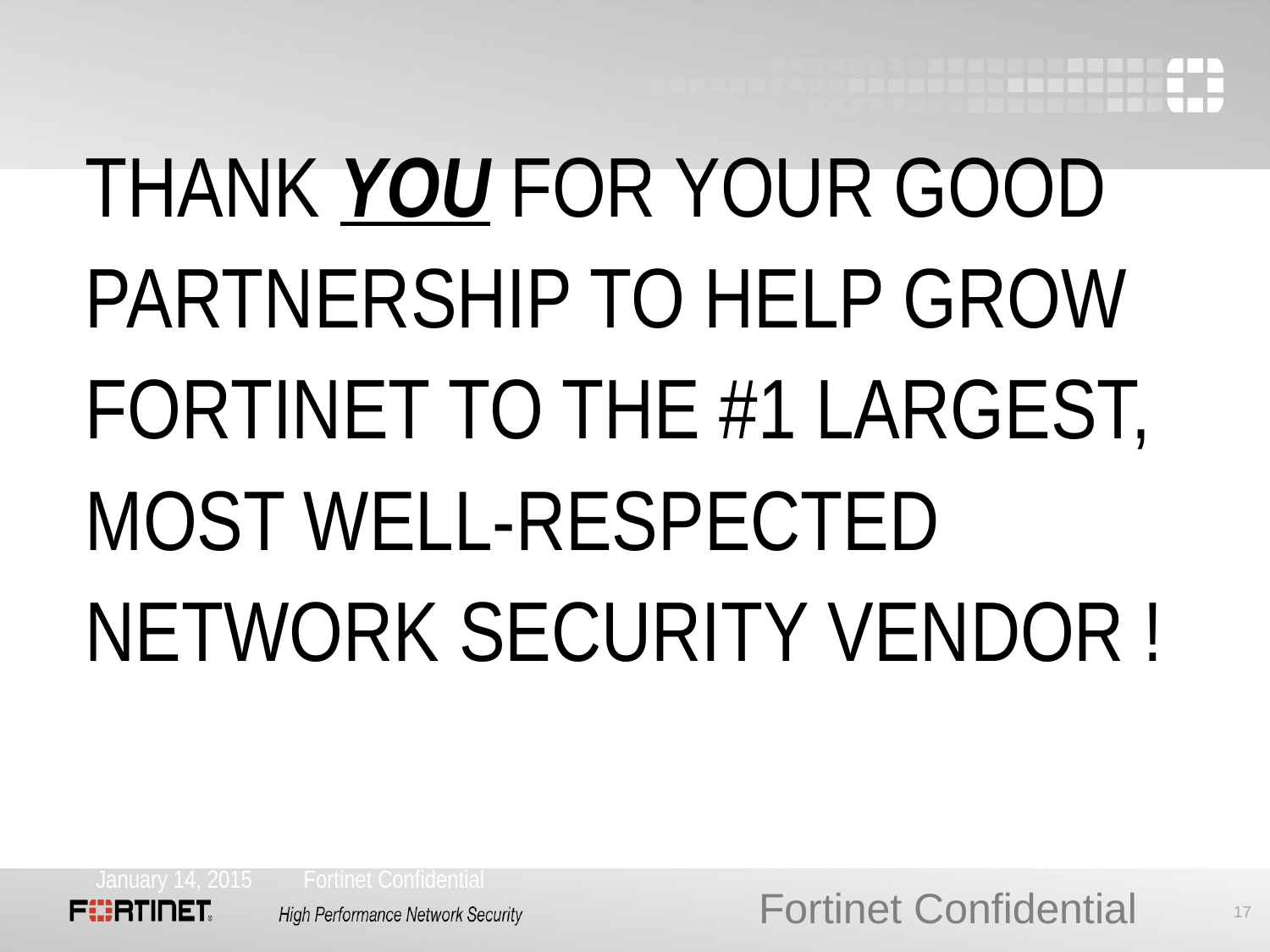

# THANK YOU FOR YOUR GOOD PARTNERSHIP TO HELP GROW FORTINET TO THE #1 LARGEST, MOST WELL-RESPECTED NETWORK SECURITY VENDOR !
Fortinet Confidential